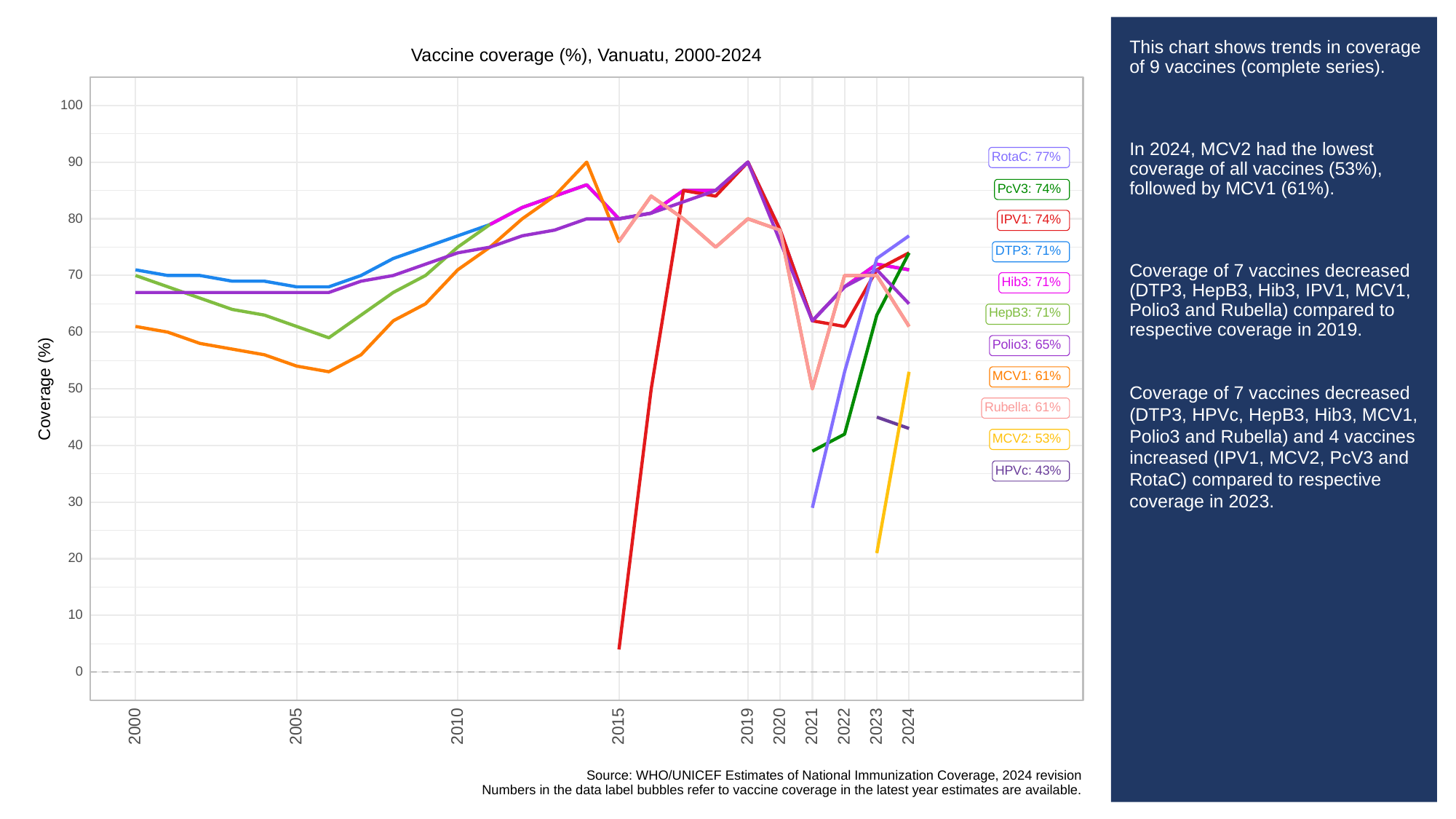

# This chart shows trends in coverage of 9 vaccines (complete series).

In 2024, MCV2 had the lowest coverage of all vaccines (53%), followed by MCV1 (61%).

Coverage of 7 vaccines decreased (DTP3, HepB3, Hib3, IPV1, MCV1, Polio3 and Rubella) compared to respective coverage in 2019.

Coverage of 7 vaccines decreased (DTP3, HPVc, HepB3, Hib3, MCV1, Polio3 and Rubella) and 4 vaccines increased (IPV1, MCV2, PcV3 and RotaC) compared to respective coverage in 2023.

Vaccine coverage (%), Vanuatu, 2000-2024

100

RotaC: 77%
90

PcV3: 74%

80
IPV1: 74%

DTP3: 71%

70

Hib3: 71%

HepB3: 71%
60

Polio3: 65%

MCV1: 61%

Coverage (%)
50

Rubella: 61%

MCV2: 53%
40

HPVc: 43%

30

20

10

0

2023
2000
2005
2010
2015
2019
2020
2021
2022
2024
Source: WHO/UNICEF Estimates of National Immunization Coverage, 2024 revision
Numbers in the data label bubbles refer to vaccine coverage in the latest year estimates are available.